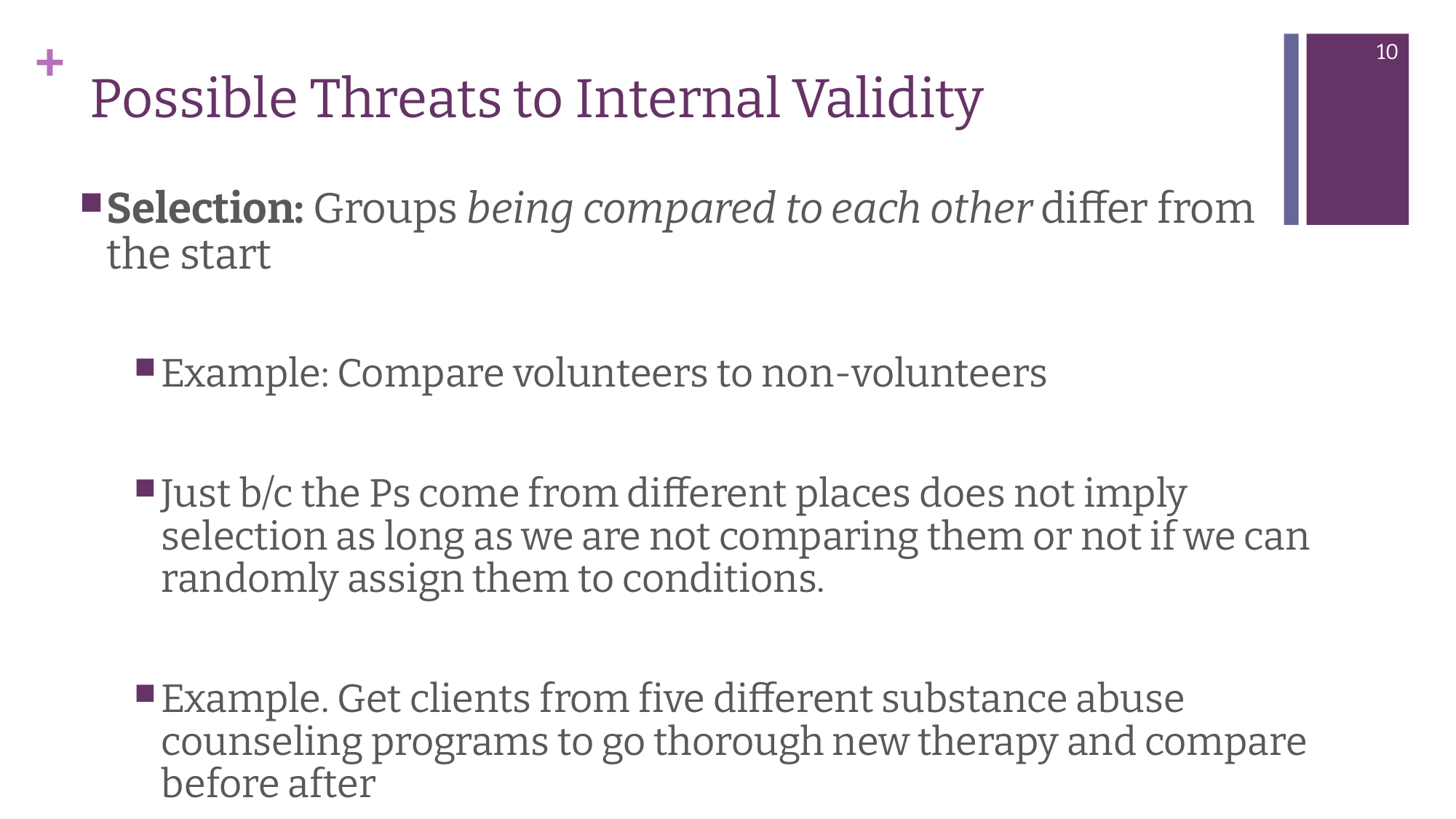

10
# Possible Threats to Internal Validity
Selection: Groups being compared to each other differ from the start

Example: Compare volunteers to non-volunteers

Just b/c the Ps come from different places does not imply selection as long as we are not comparing them or not if we can randomly assign them to conditions.

Example. Get clients from five different substance abuse counseling programs to go thorough new therapy and compare before after